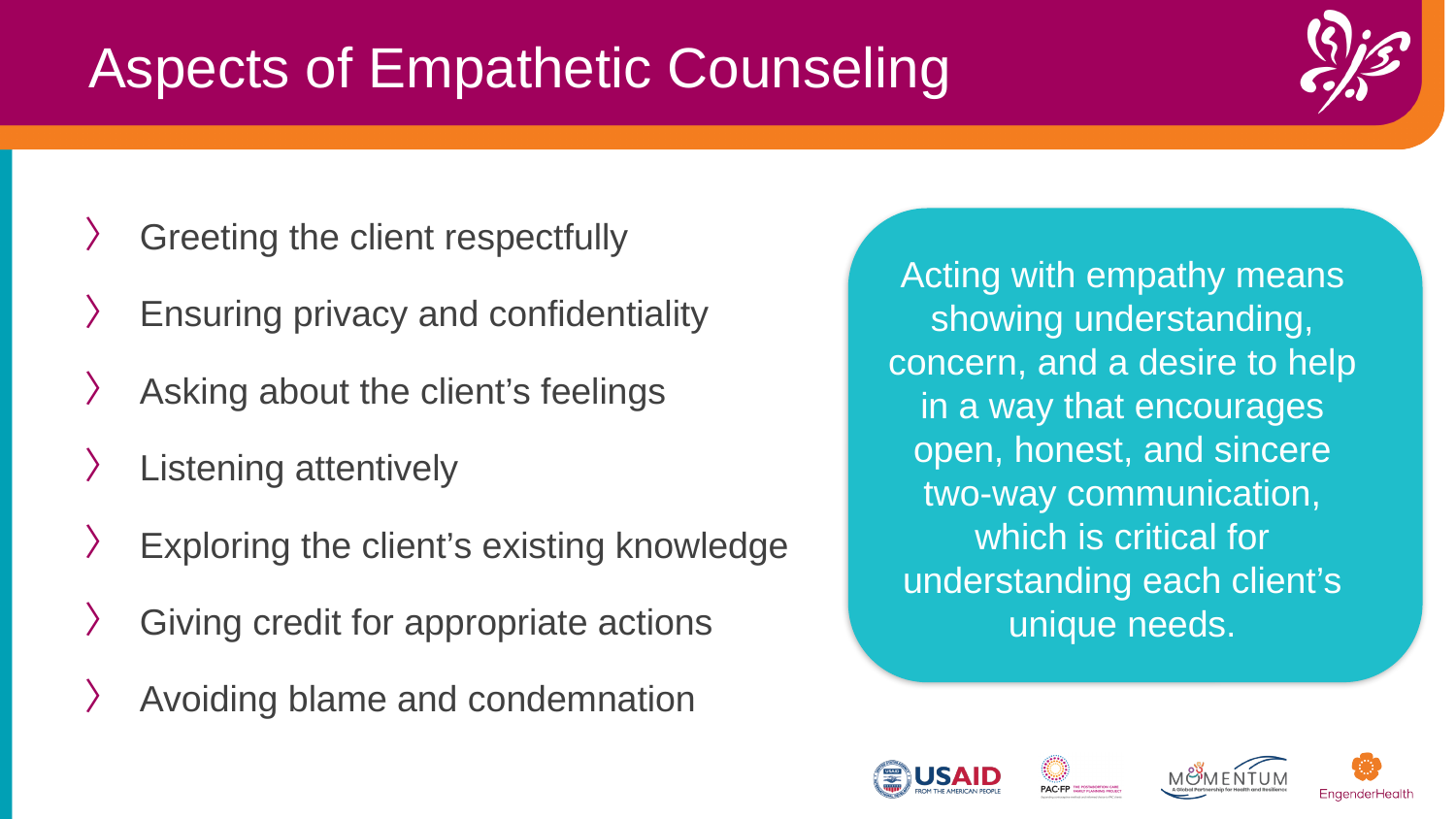

Aspects of Empathetic Counseling​
Greeting the client respectfully
Ensuring privacy and confidentiality
Asking about the client’s feelings
Listening attentively
Exploring the client’s existing knowledge
Giving credit for appropriate actions
Avoiding blame and condemnation

Acting with empathy means showing understanding, concern, and a desire to help in a way that encourages open, honest, and sincere two-way communication, which is critical for understanding each client’s unique needs.